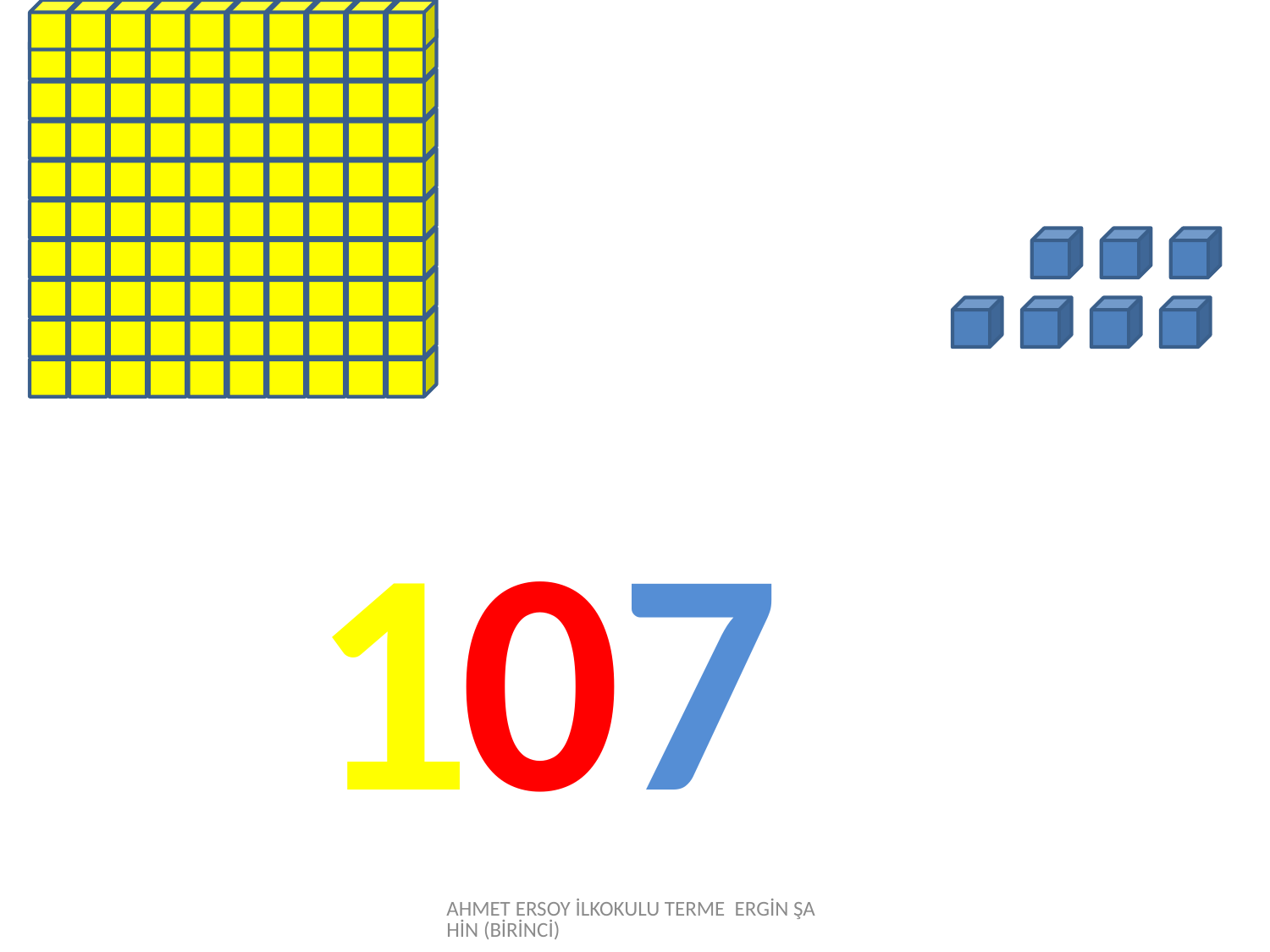

1
7
0
AHMET ERSOY İLKOKULU TERME  ERGİN ŞAHİN (BİRİNCİ)